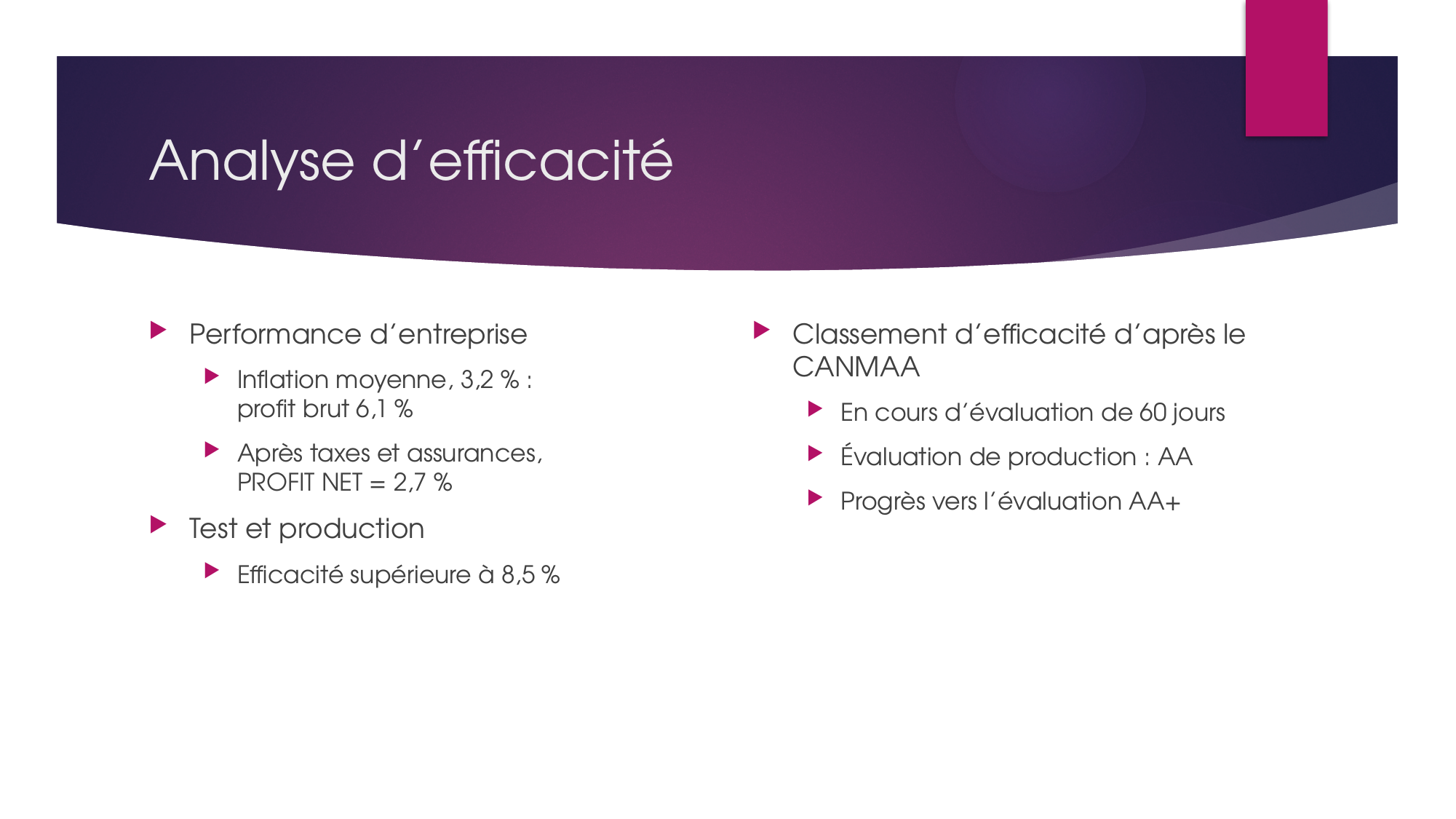

# Analyse d’efficacité
Performance d’entreprise
Inflation moyenne, 3,2 % :
profit brut 6,1 %
Après taxes et assurances,
PROFIT NET = 2,7 %
Test et production
Efficacité supérieure à 8,5 %
Classement d’efficacité d’après le CANMAA
En cours d’évaluation de 60 jours
Évaluation de production : AA
Progrès vers l’évaluation AA+